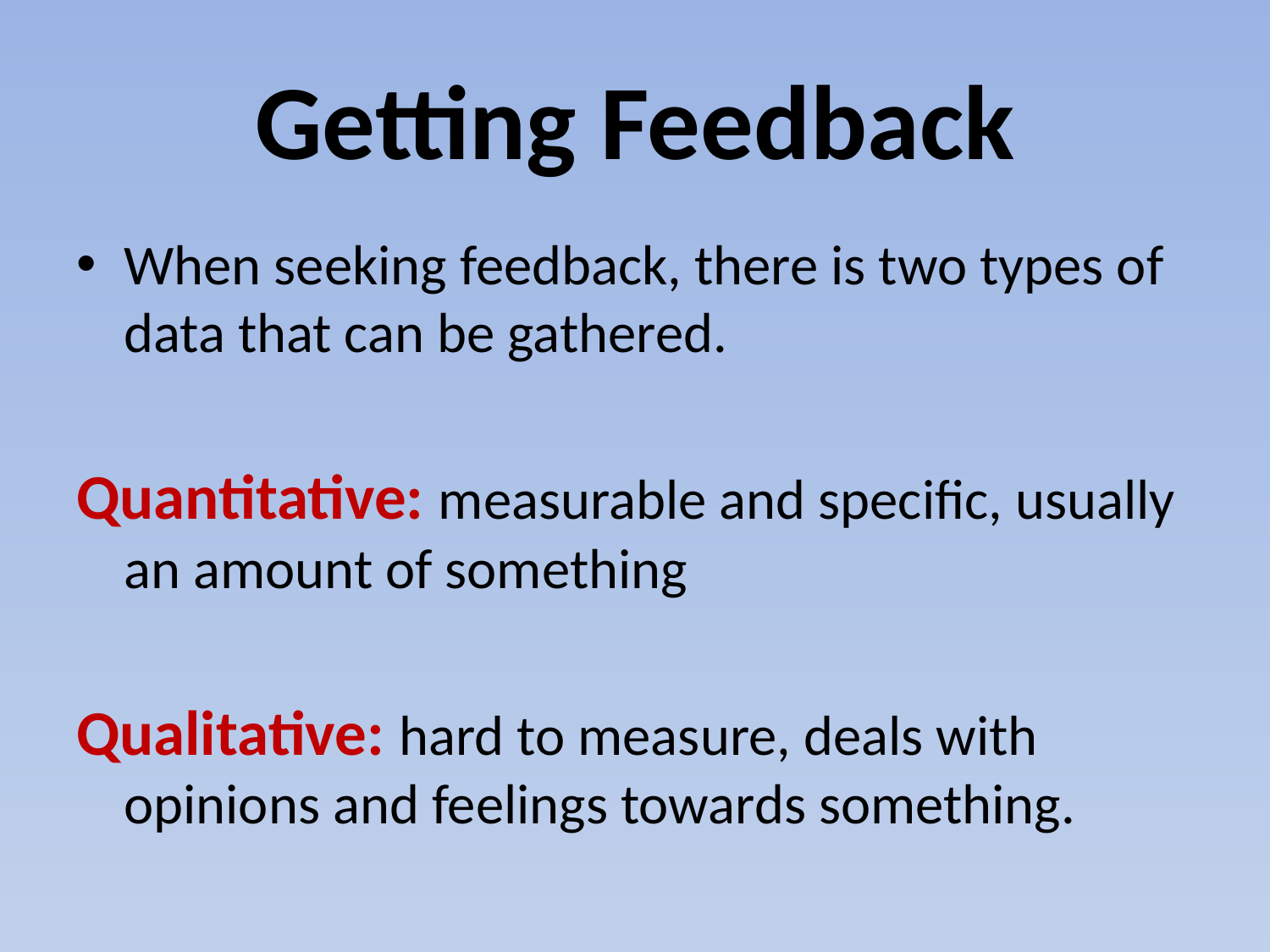

# Getting Feedback
When seeking feedback, there is two types of data that can be gathered.

Quantitative: measurable and specific, usually an amount of something

Qualitative: hard to measure, deals with opinions and feelings towards something.